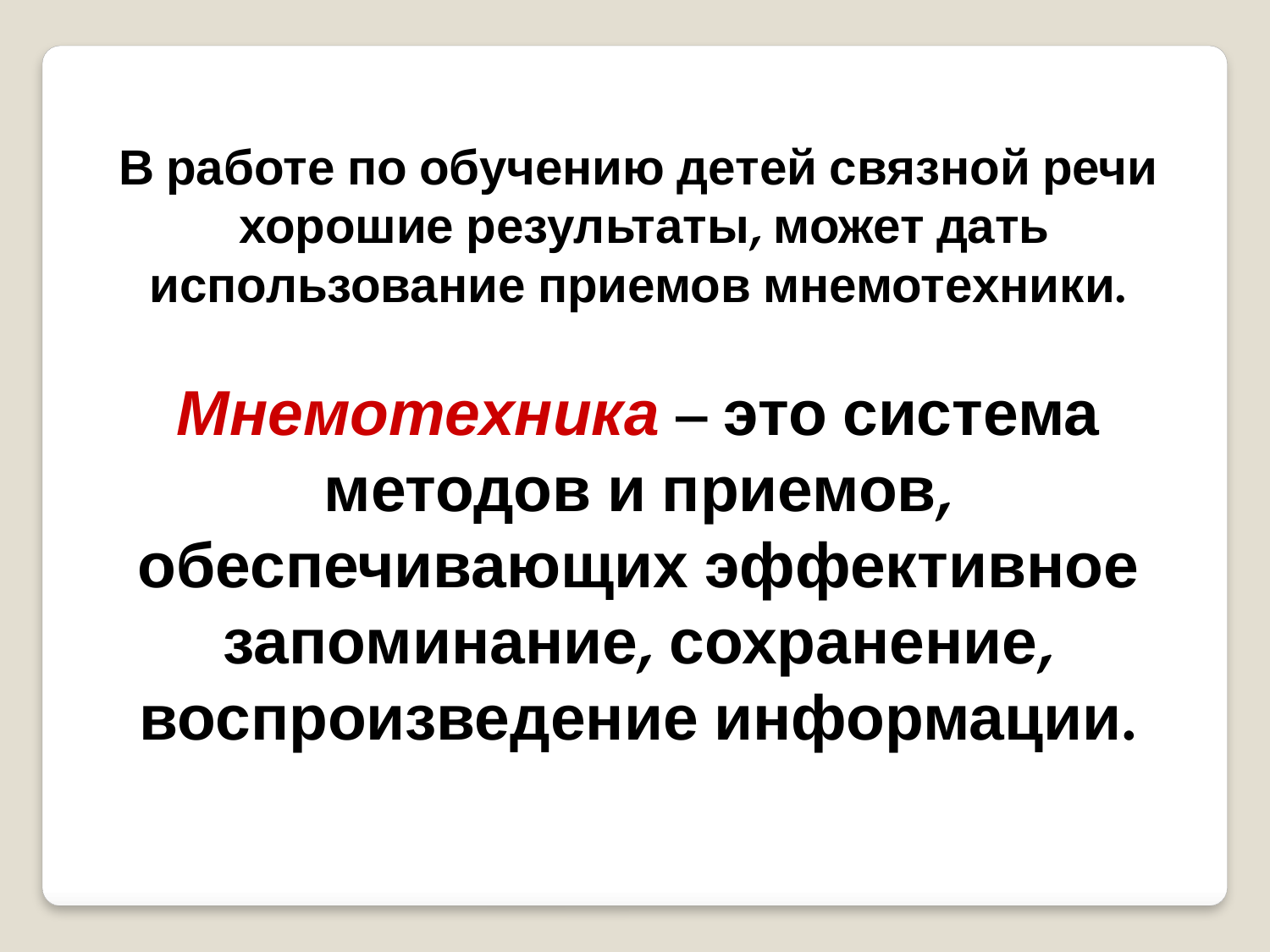

В работе по обучению детей связной речи  хорошие результаты, может дать использование приемов мнемотехники.

Мнемотехника – это система методов и приемов, обеспечивающих эффективное запоминание, сохранение, воспроизведение информации.